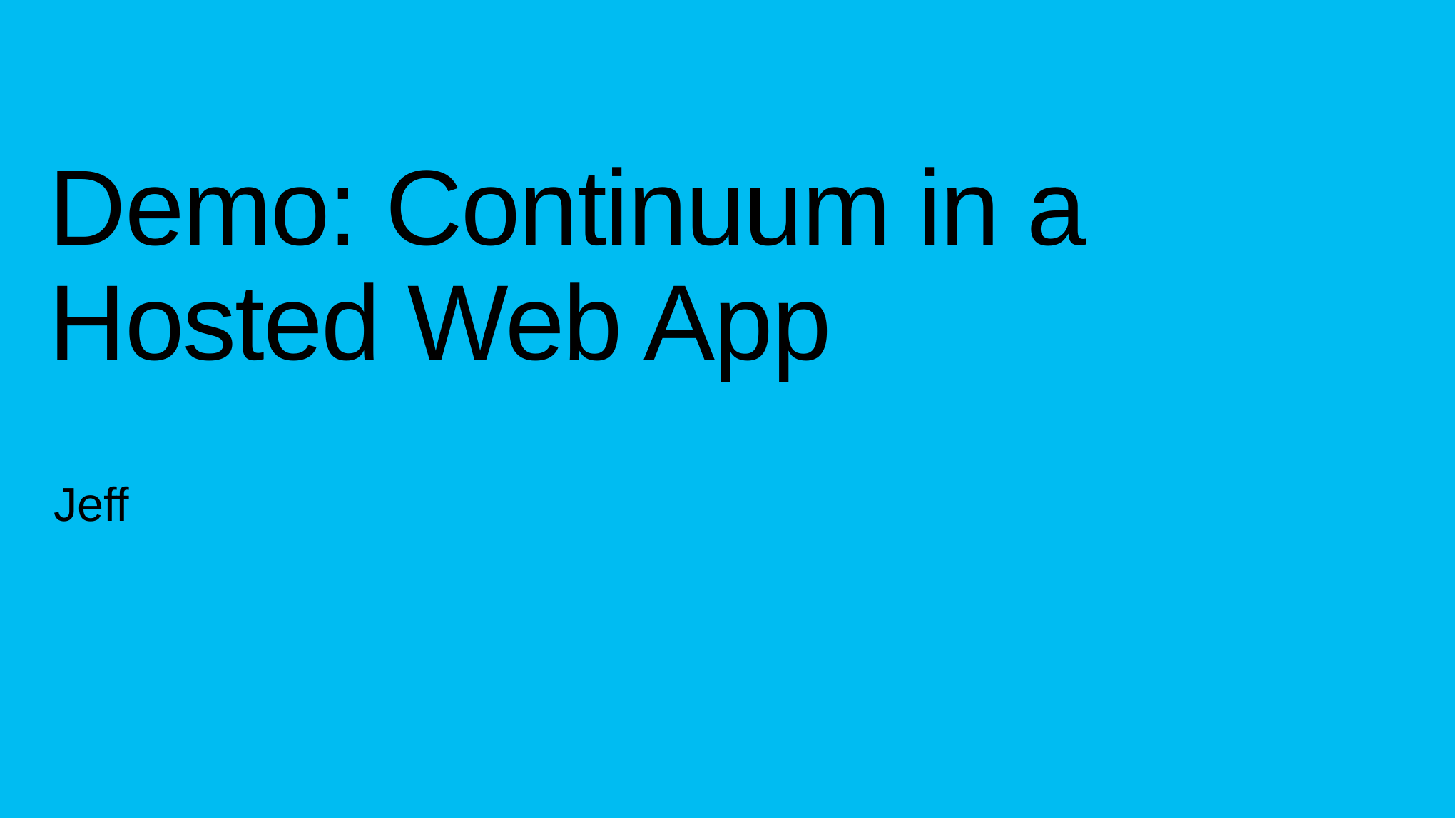

# Demo: Continuum in a Hosted Web App
Jeff